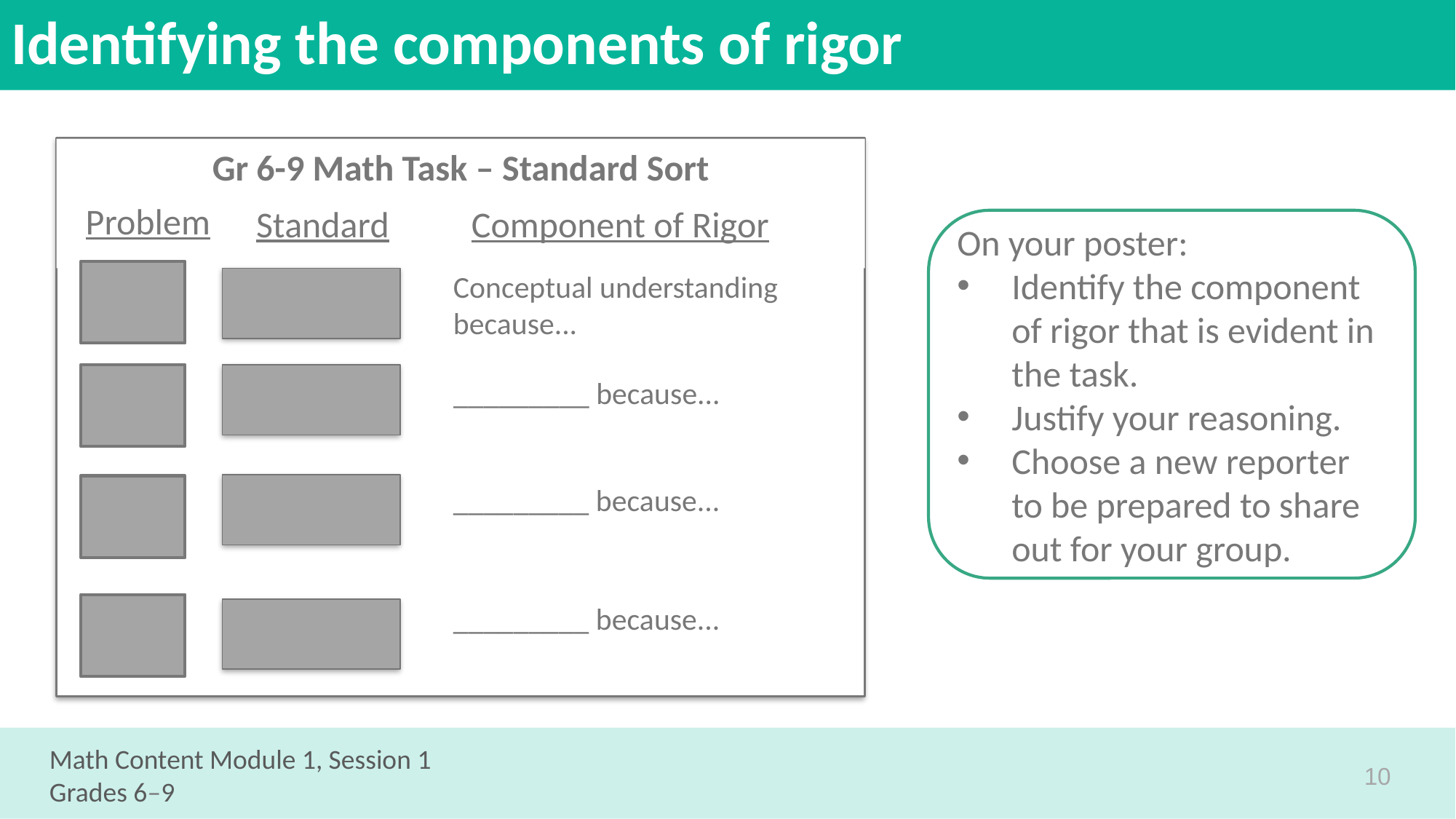

# Identifying the components of rigor

Gr 6-9 Math Task – Standard Sort
Problem
Standard

Component of Rigor
Conceptual understanding because...
On your poster:
Identify the component of rigor that is evident in the task.
Justify your reasoning.
Choose a new reporter to be prepared to share out for your group.

_________ because...

_________ because...

_________ because...

Math Content Module 1, Session 1
Grades 6–9
10